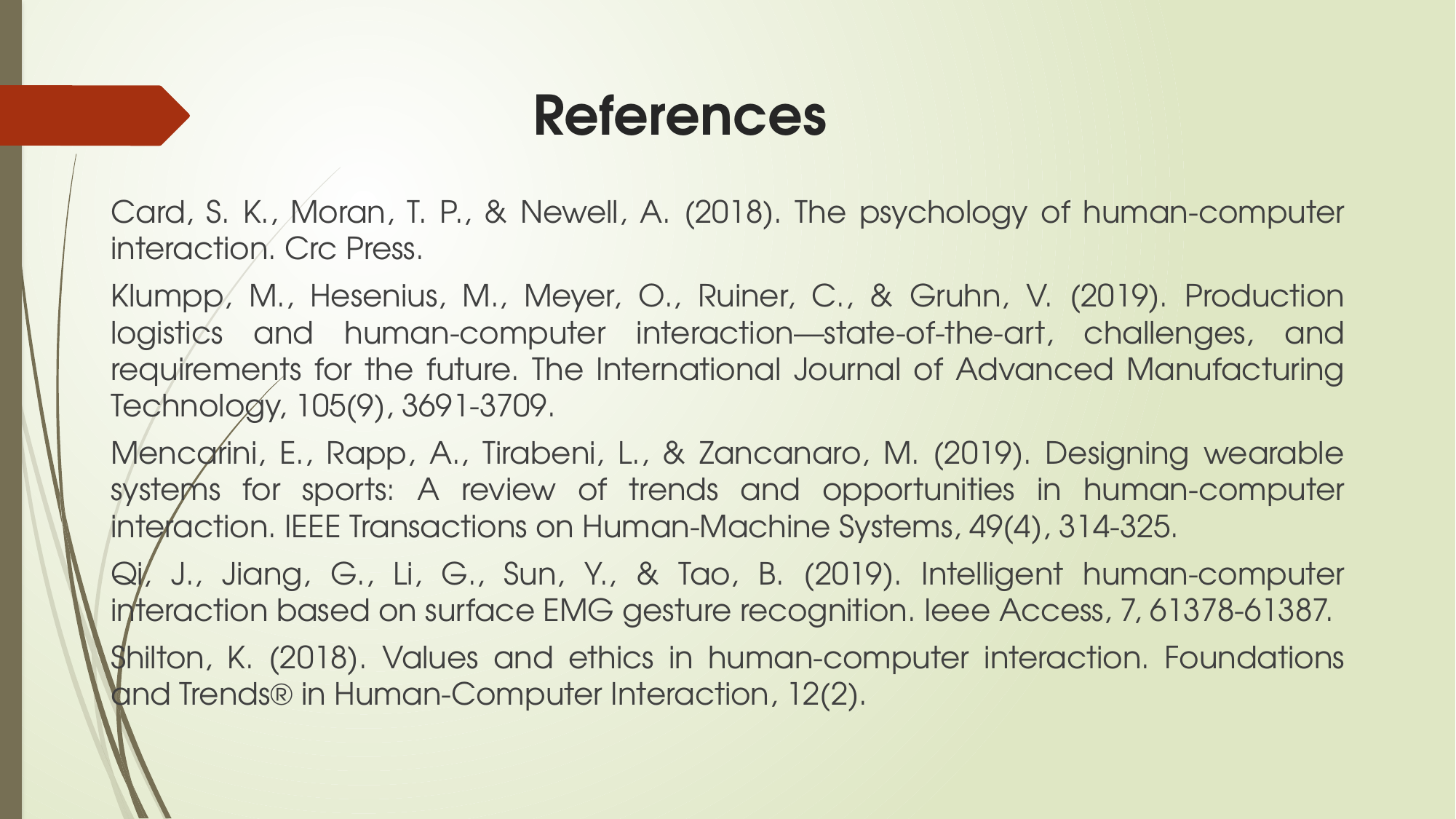

# References
Card, S. K., Moran, T. P., & Newell, A. (2018). The psychology of human-computer interaction. Crc Press.
Klumpp, M., Hesenius, M., Meyer, O., Ruiner, C., & Gruhn, V. (2019). Production logistics and human-computer interaction—state-of-the-art, challenges, and requirements for the future. The International Journal of Advanced Manufacturing Technology, 105(9), 3691-3709.
Mencarini, E., Rapp, A., Tirabeni, L., & Zancanaro, M. (2019). Designing wearable systems for sports: A review of trends and opportunities in human-computer interaction. IEEE Transactions on Human-Machine Systems, 49(4), 314-325.
Qi, J., Jiang, G., Li, G., Sun, Y., & Tao, B. (2019). Intelligent human-computer interaction based on surface EMG gesture recognition. Ieee Access, 7, 61378-61387.
Shilton, K. (2018). Values and ethics in human-computer interaction. Foundations and Trends® in Human-Computer Interaction, 12(2).